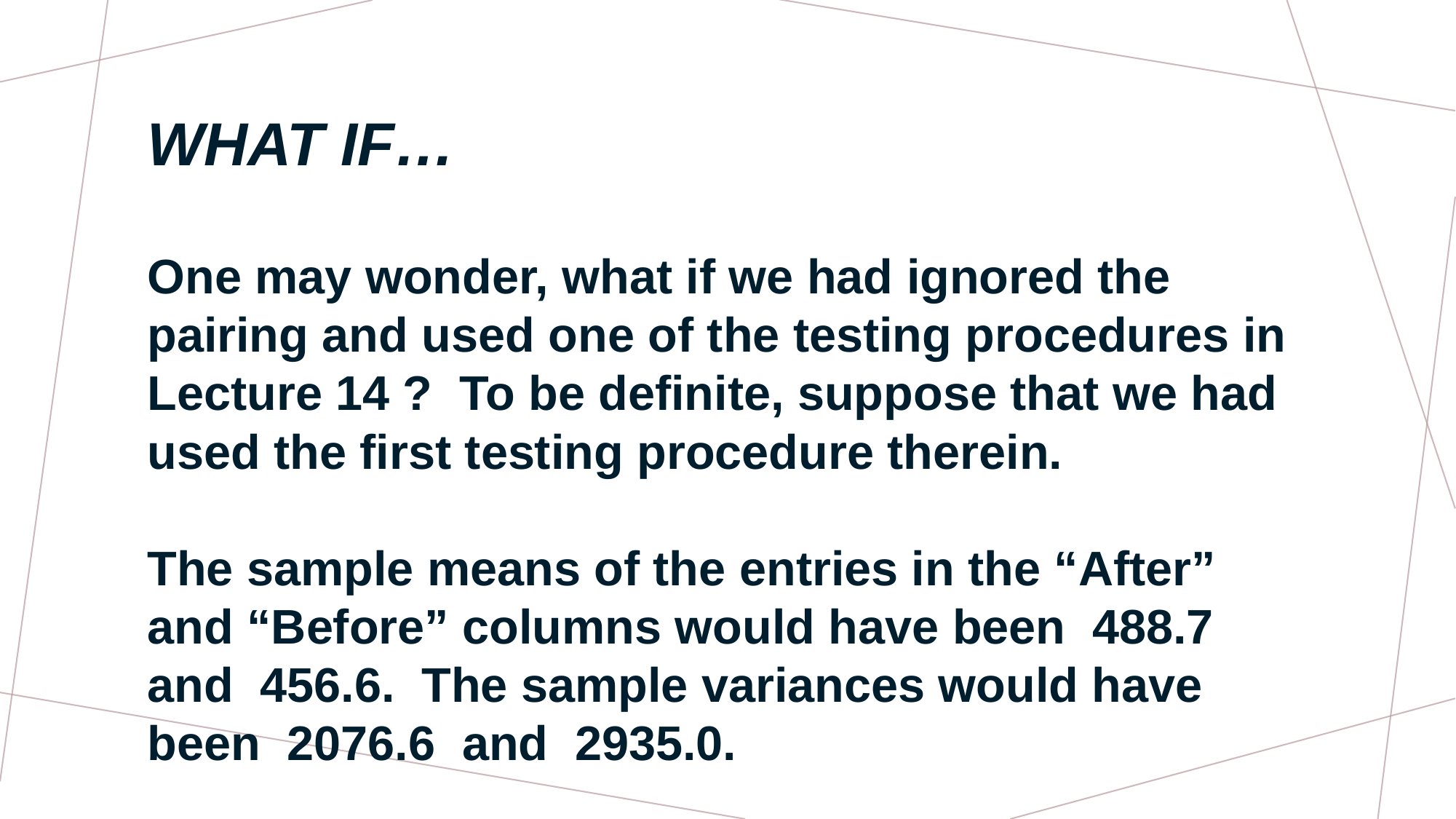

# WHAT IF…
One may wonder, what if we had ignored the pairing and used one of the testing procedures in Lecture 14 ?  To be definite, suppose that we had used the first testing procedure therein.

The sample means of the entries in the “After” and “Before” columns would have been  488.7  and  456.6.  The sample variances would have been  2076.6  and  2935.0.